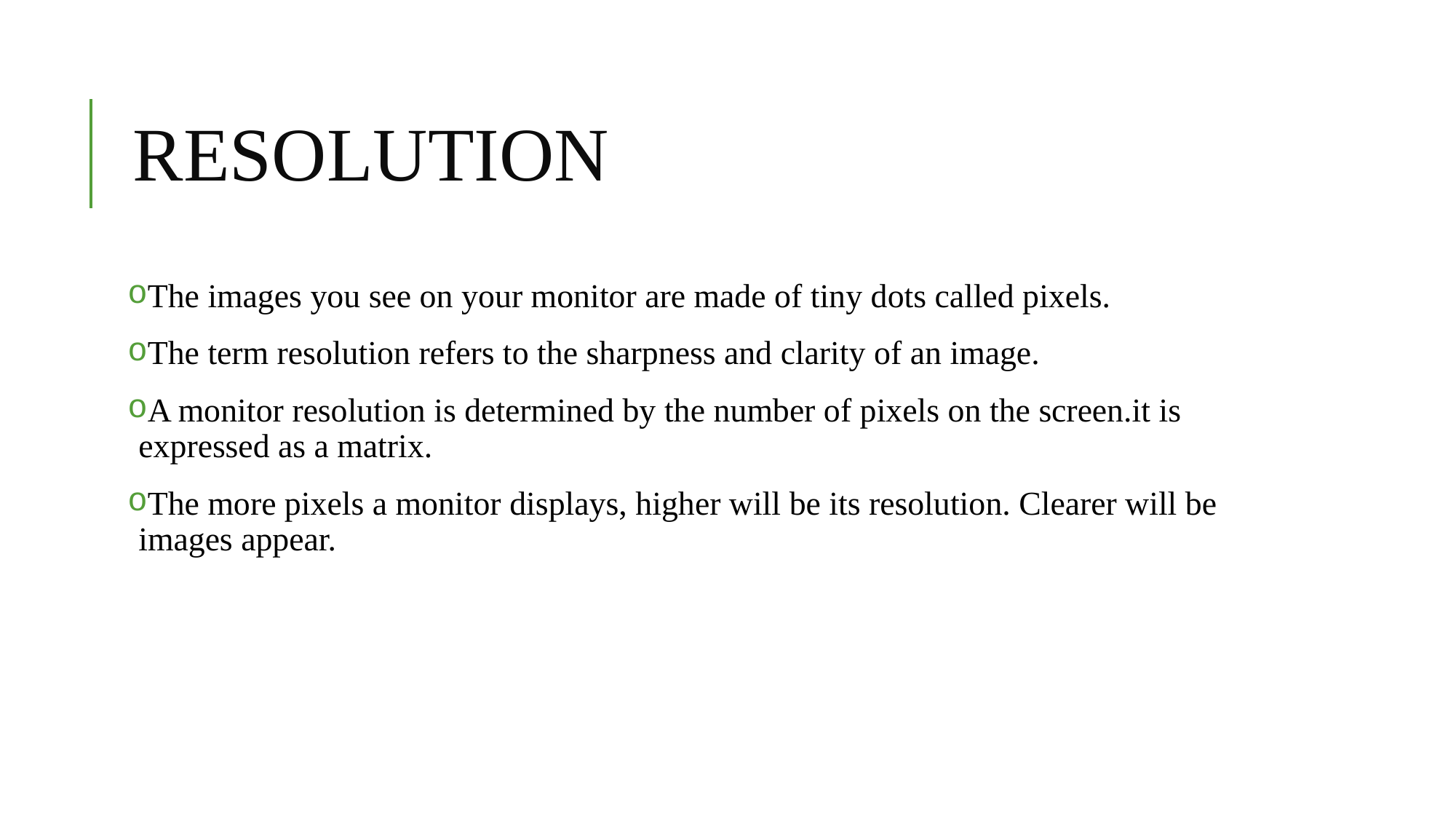

# RESOLUTION
The images you see on your monitor are made of tiny dots called pixels.
The term resolution refers to the sharpness and clarity of an image.
A monitor resolution is determined by the number of pixels on the screen.it is expressed as a matrix.
The more pixels a monitor displays, higher will be its resolution. Clearer will be images appear.